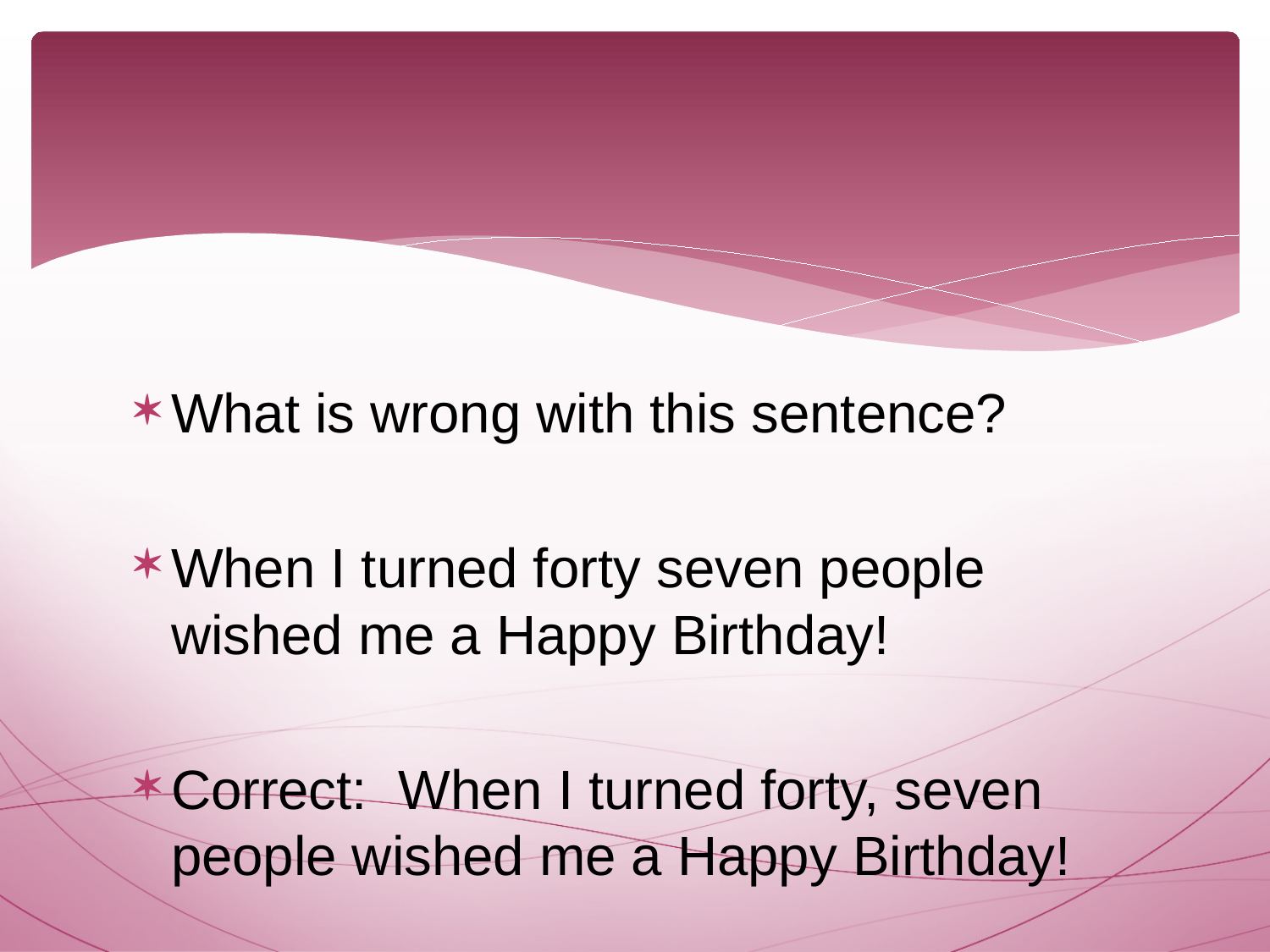

#
What is wrong with this sentence?

When I turned forty seven people wished me a Happy Birthday!

Correct:  When I turned forty, seven people wished me a Happy Birthday!